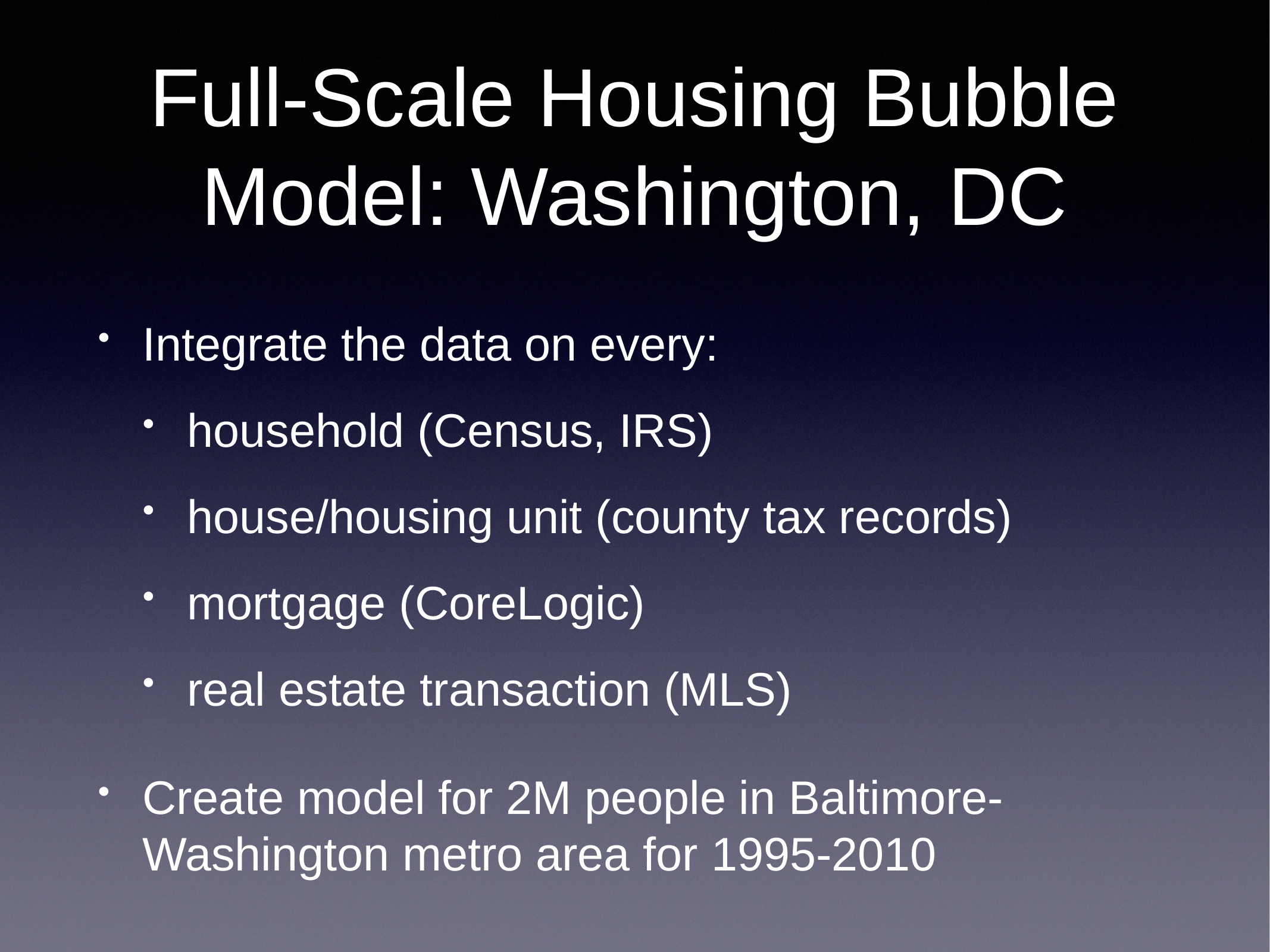

# Full-Scale Housing Bubble Model: Washington, DC
Integrate the data on every:
household (Census, IRS)
house/housing unit (county tax records)
mortgage (CoreLogic)
real estate transaction (MLS)
Create model for 2M people in Baltimore-Washington metro area for 1995-2010